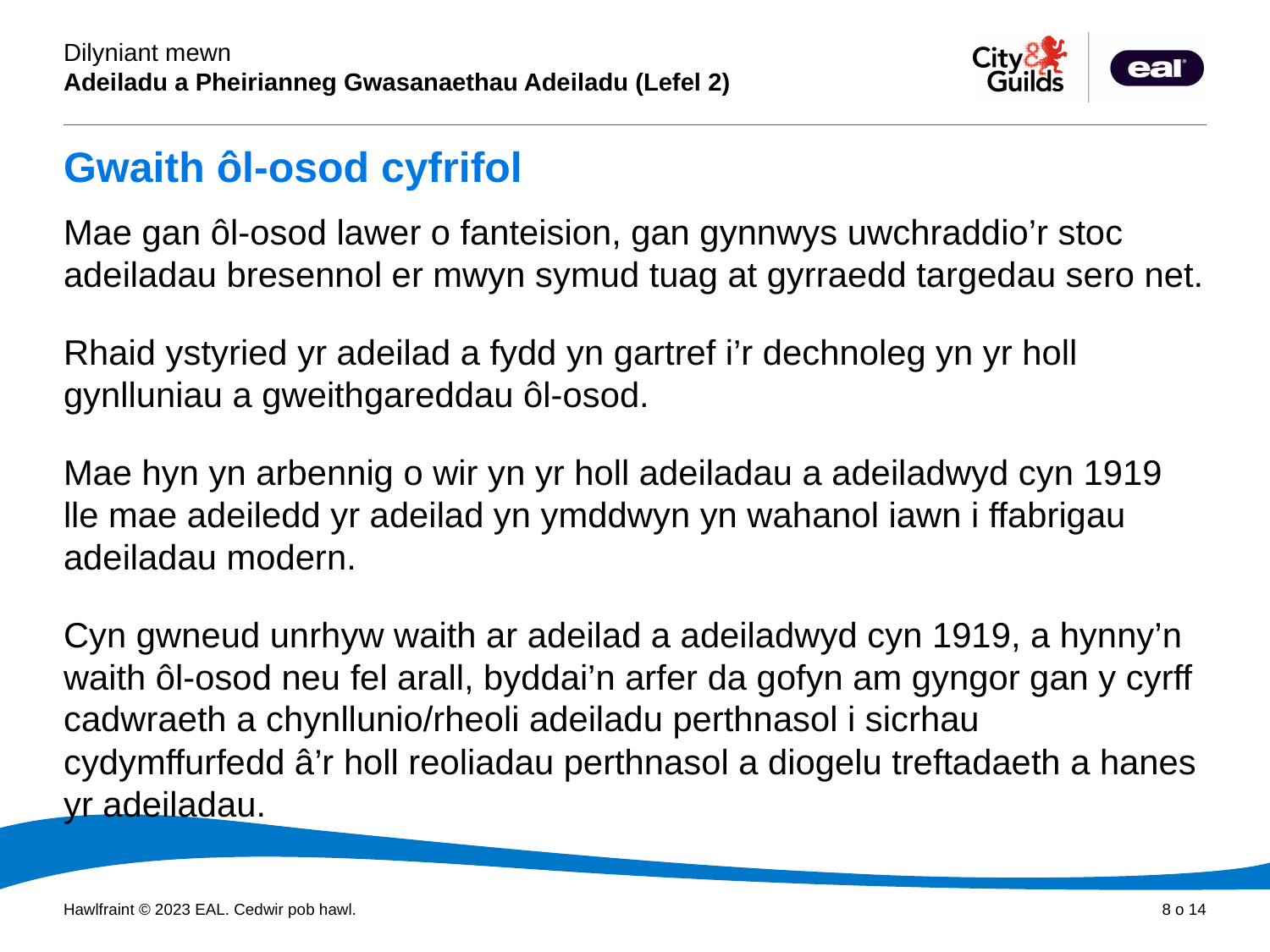

# Gwaith ôl-osod cyfrifol
Mae gan ôl-osod lawer o fanteision, gan gynnwys uwchraddio’r stoc adeiladau bresennol er mwyn symud tuag at gyrraedd targedau sero net.
Rhaid ystyried yr adeilad a fydd yn gartref i’r dechnoleg yn yr holl gynlluniau a gweithgareddau ôl-osod.
Mae hyn yn arbennig o wir yn yr holl adeiladau a adeiladwyd cyn 1919 lle mae adeiledd yr adeilad yn ymddwyn yn wahanol iawn i ffabrigau adeiladau modern.
Cyn gwneud unrhyw waith ar adeilad a adeiladwyd cyn 1919, a hynny’n waith ôl-osod neu fel arall, byddai’n arfer da gofyn am gyngor gan y cyrff cadwraeth a chynllunio/rheoli adeiladu perthnasol i sicrhau cydymffurfedd â’r holl reoliadau perthnasol a diogelu treftadaeth a hanes yr adeiladau.